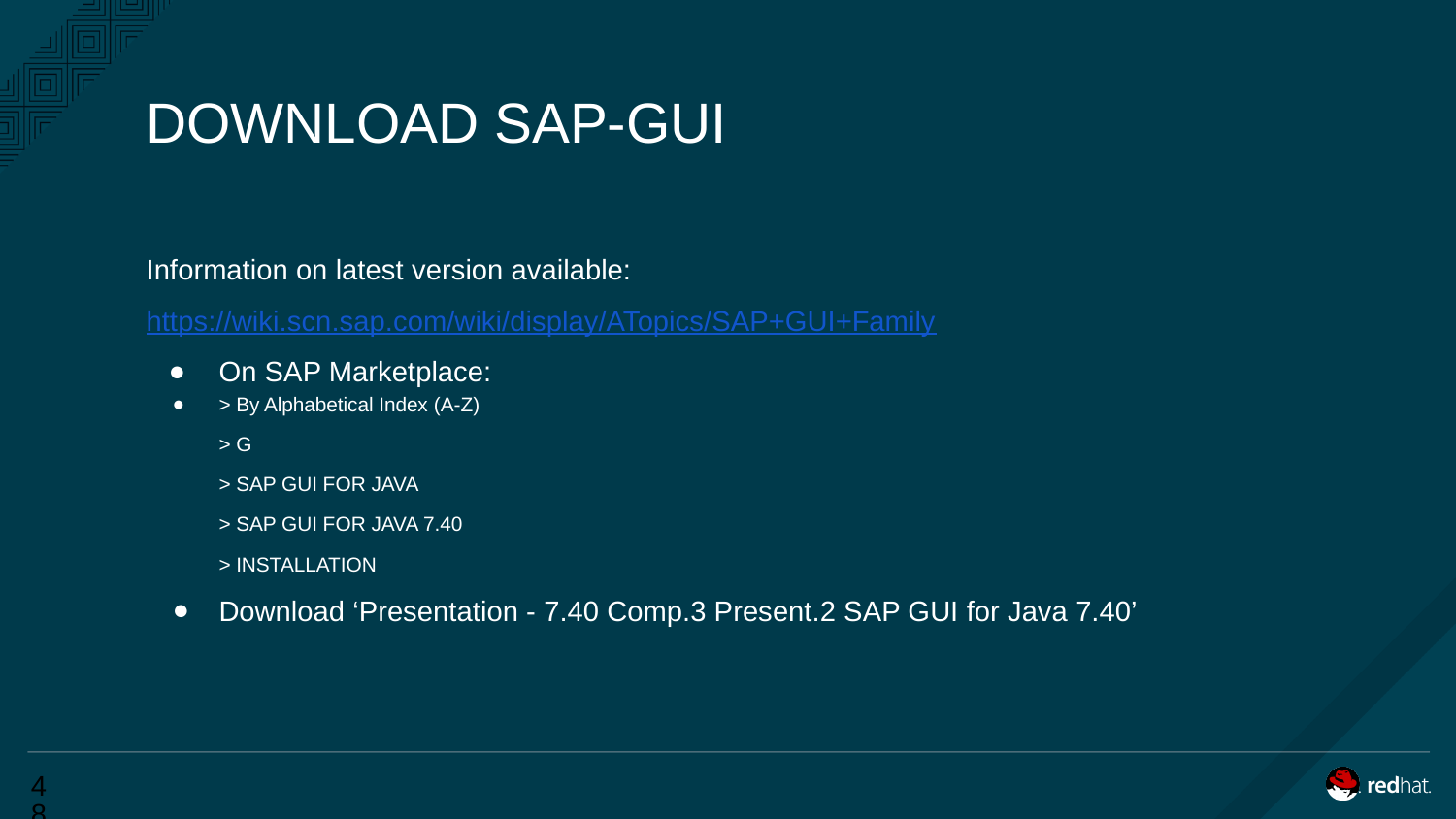

# DOWNLOAD SAP-GUI
Information on latest version available:
https://wiki.scn.sap.com/wiki/display/ATopics/SAP+GUI+Family
On SAP Marketplace:
> By Alphabetical Index (A-Z)
> G
> SAP GUI FOR JAVA
> SAP GUI FOR JAVA 7.40
> INSTALLATION
Download ‘Presentation - 7.40 Comp.3 Present.2 SAP GUI for Java 7.40’

48